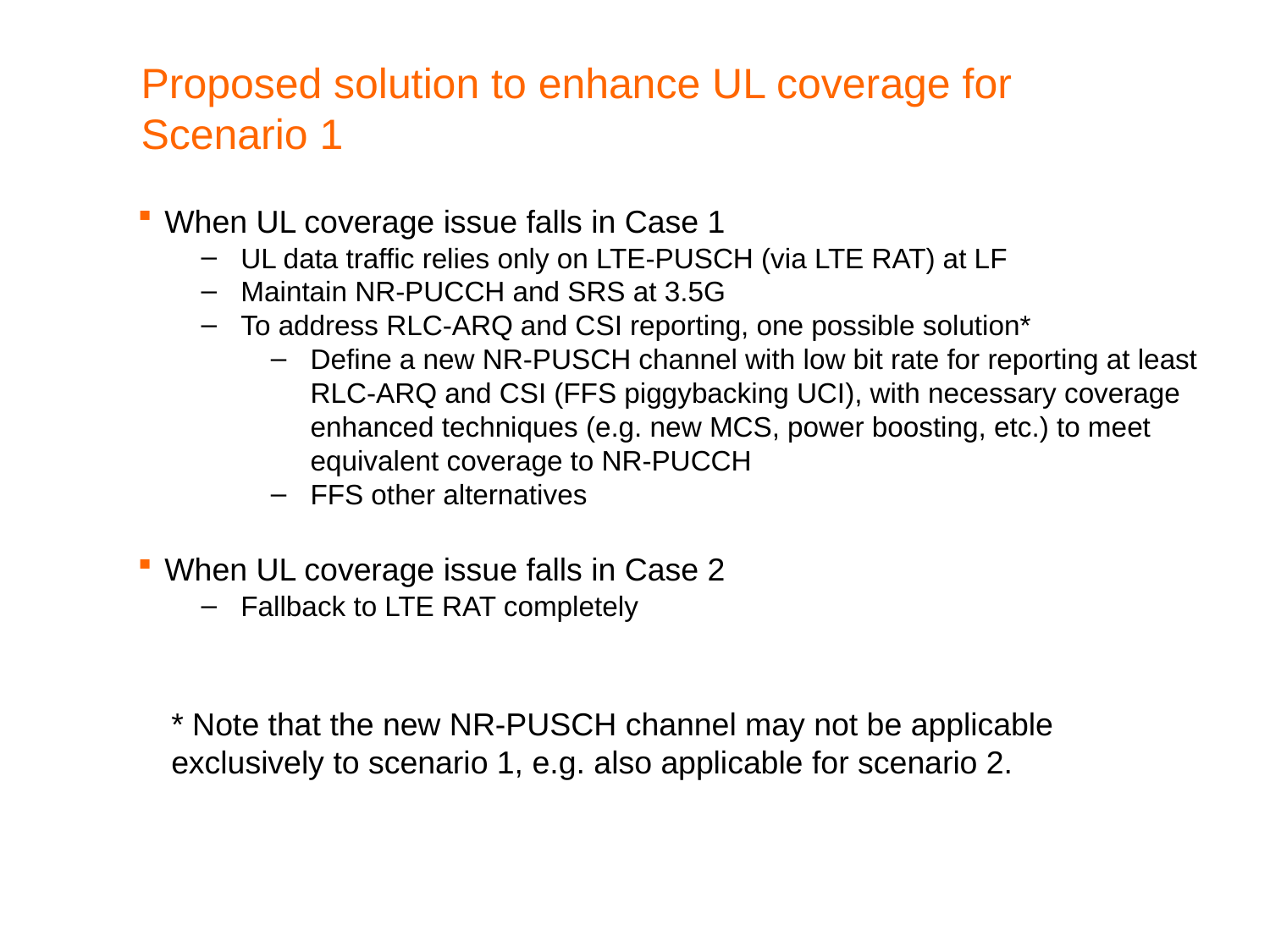

# Proposed solution to enhance UL coverage for Scenario 1
When UL coverage issue falls in Case 1
UL data traffic relies only on LTE-PUSCH (via LTE RAT) at LF
Maintain NR-PUCCH and SRS at 3.5G
To address RLC-ARQ and CSI reporting, one possible solution*
Define a new NR-PUSCH channel with low bit rate for reporting at least RLC-ARQ and CSI (FFS piggybacking UCI), with necessary coverage enhanced techniques (e.g. new MCS, power boosting, etc.) to meet equivalent coverage to NR-PUCCH
FFS other alternatives

When UL coverage issue falls in Case 2
Fallback to LTE RAT completely

* Note that the new NR-PUSCH channel may not be applicable exclusively to scenario 1, e.g. also applicable for scenario 2.